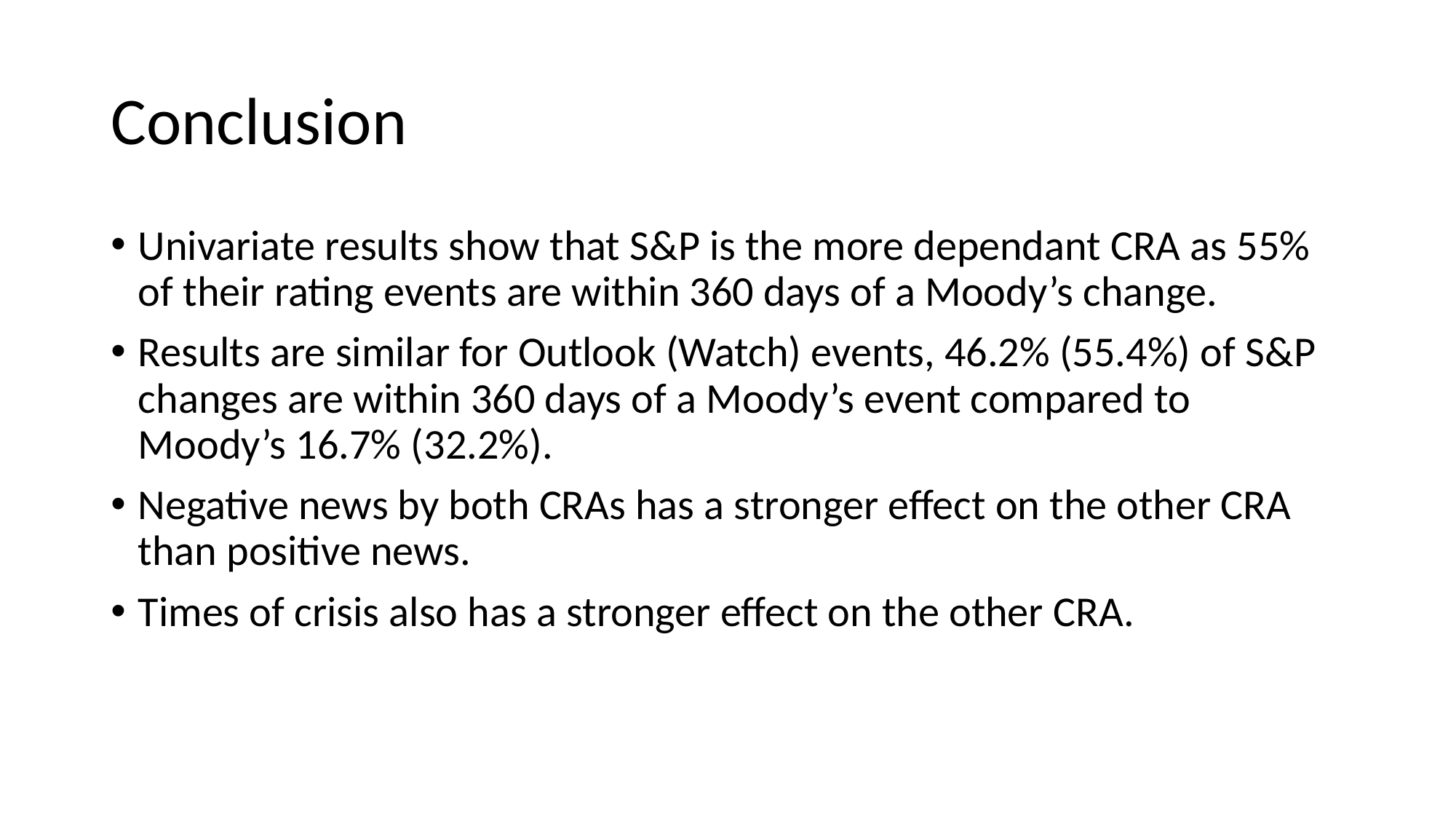

# Conclusion
Univariate results show that S&P is the more dependant CRA as 55% of their rating events are within 360 days of a Moody’s change.
Results are similar for Outlook (Watch) events, 46.2% (55.4%) of S&P changes are within 360 days of a Moody’s event compared to Moody’s 16.7% (32.2%).
Negative news by both CRAs has a stronger effect on the other CRA than positive news.
Times of crisis also has a stronger effect on the other CRA.